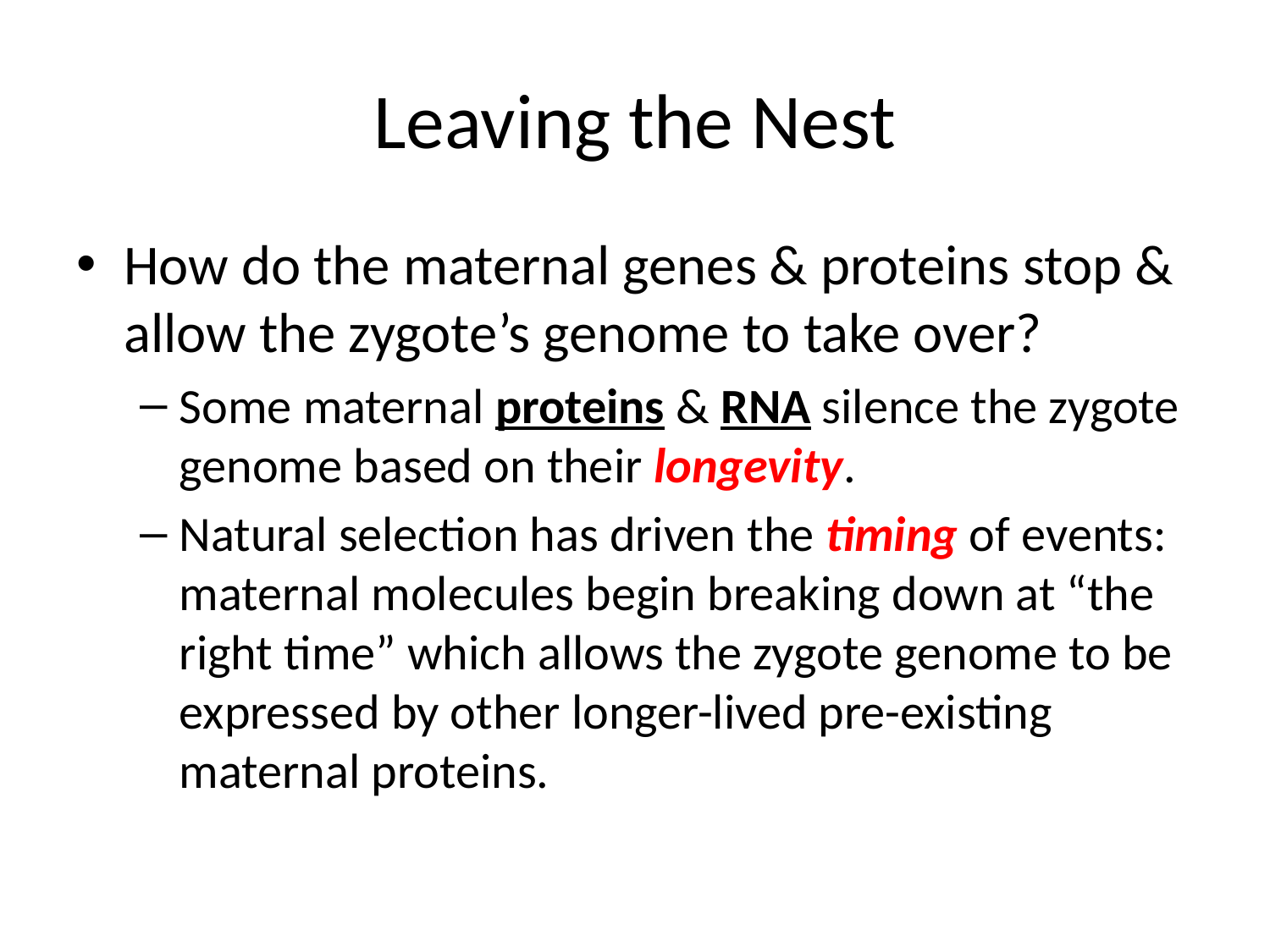

# Leaving the Nest
How do the maternal genes & proteins stop & allow the zygote’s genome to take over?
Some maternal proteins & RNA silence the zygote genome based on their longevity.
Natural selection has driven the timing of events: maternal molecules begin breaking down at “the right time” which allows the zygote genome to be expressed by other longer-lived pre-existing maternal proteins.